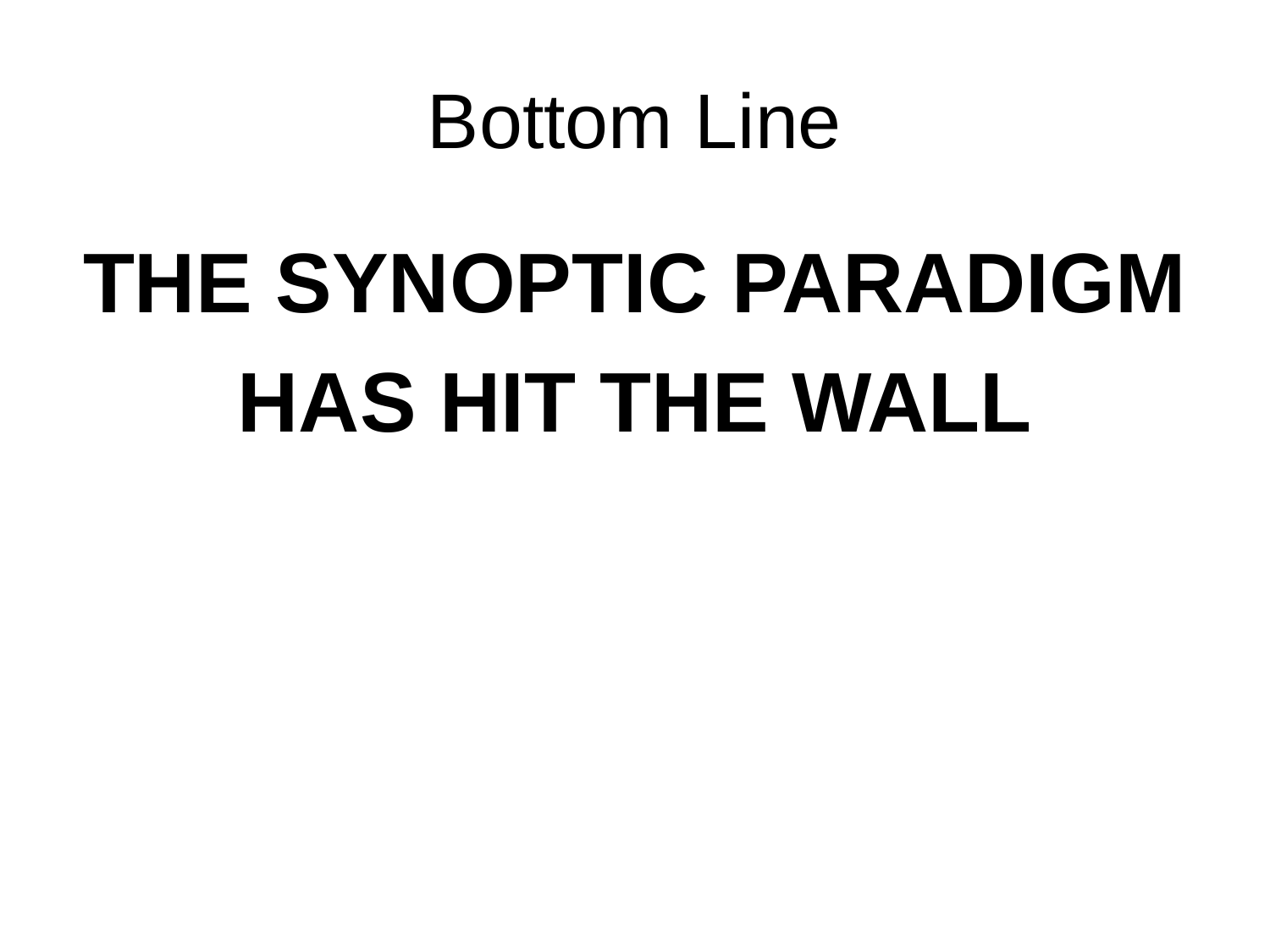

# Bottom Line
THE SYNOPTIC PARADIGM
HAS HIT THE WALL